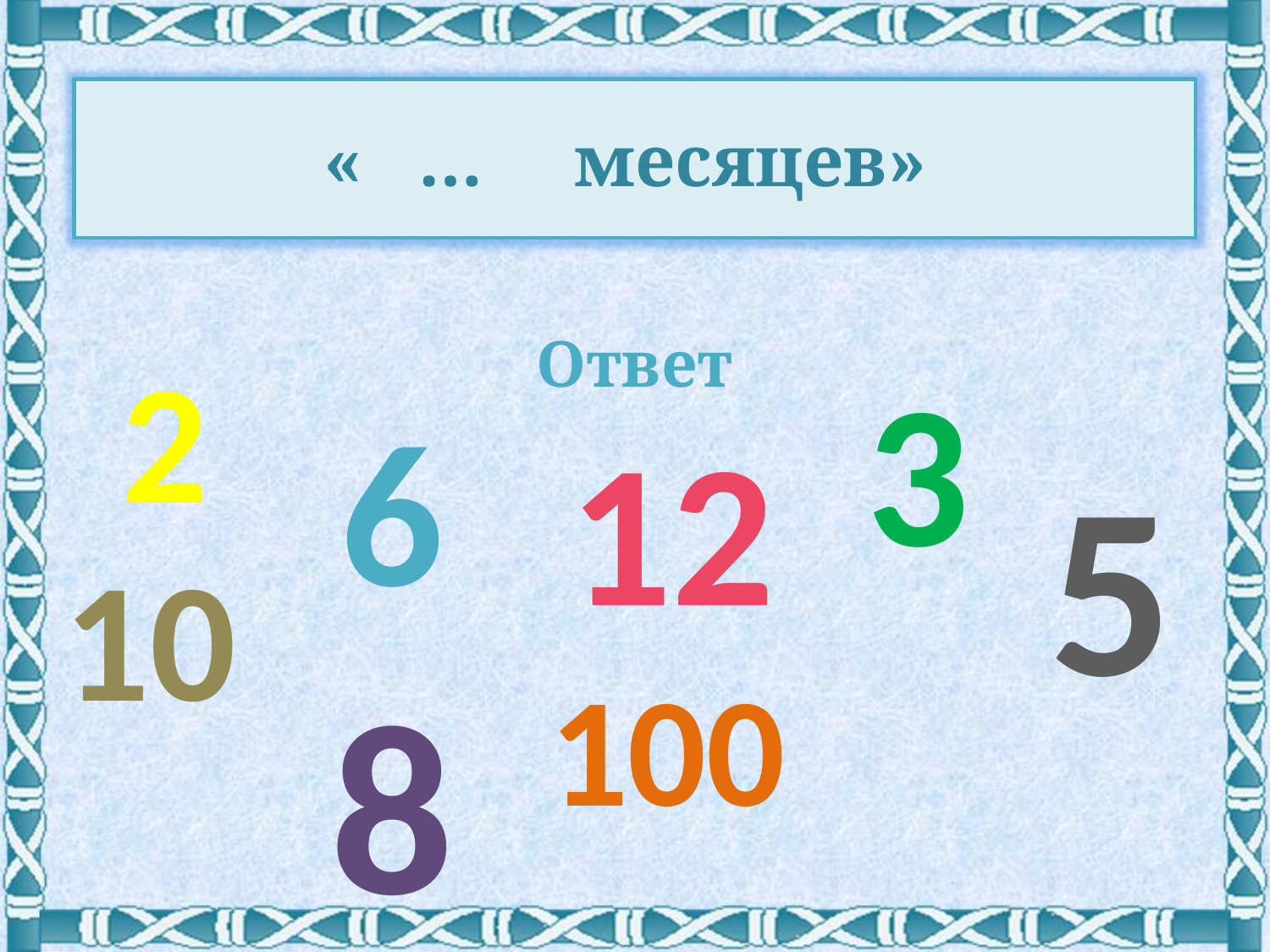

«   …     месяцев»
Ответ
2
3
6
12
5
10
8
100